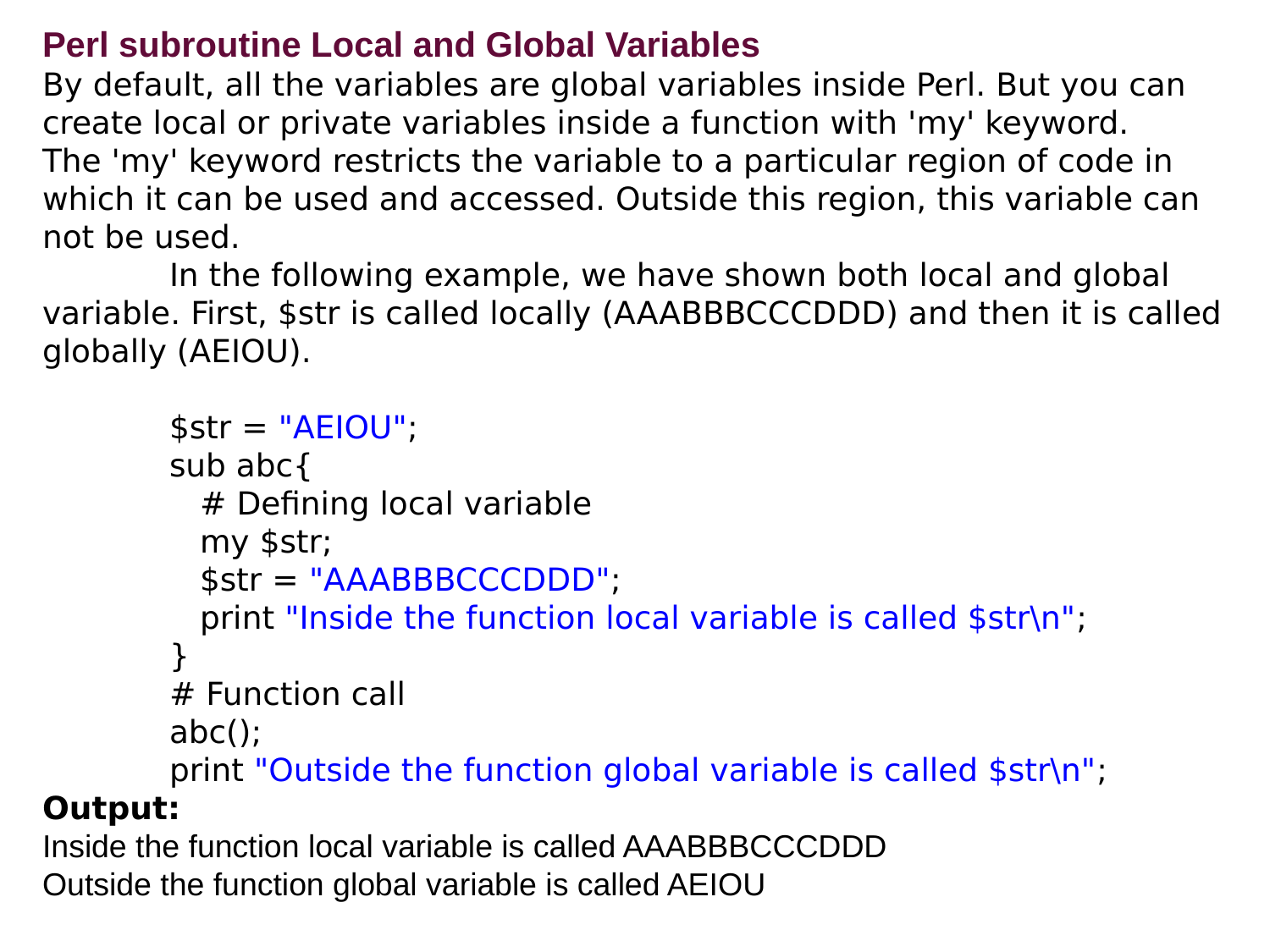

Perl subroutine Local and Global Variables
By default, all the variables are global variables inside Perl. But you can create local or private variables inside a function with 'my' keyword.
The 'my' keyword restricts the variable to a particular region of code in which it can be used and accessed. Outside this region, this variable can not be used.
	In the following example, we have shown both local and global variable. First, $str is called locally (AAABBBCCCDDD) and then it is called globally (AEIOU).

	$str = "AEIOU";
	sub abc{
	   # Defining local variable
	   my $str;
	   $str = "AAABBBCCCDDD";
	   print "Inside the function local variable is called $str\n";
	}
	# Function call
	abc();
	print "Outside the function global variable is called $str\n";
Output:
Inside the function local variable is called AAABBBCCCDDD
Outside the function global variable is called AEIOU